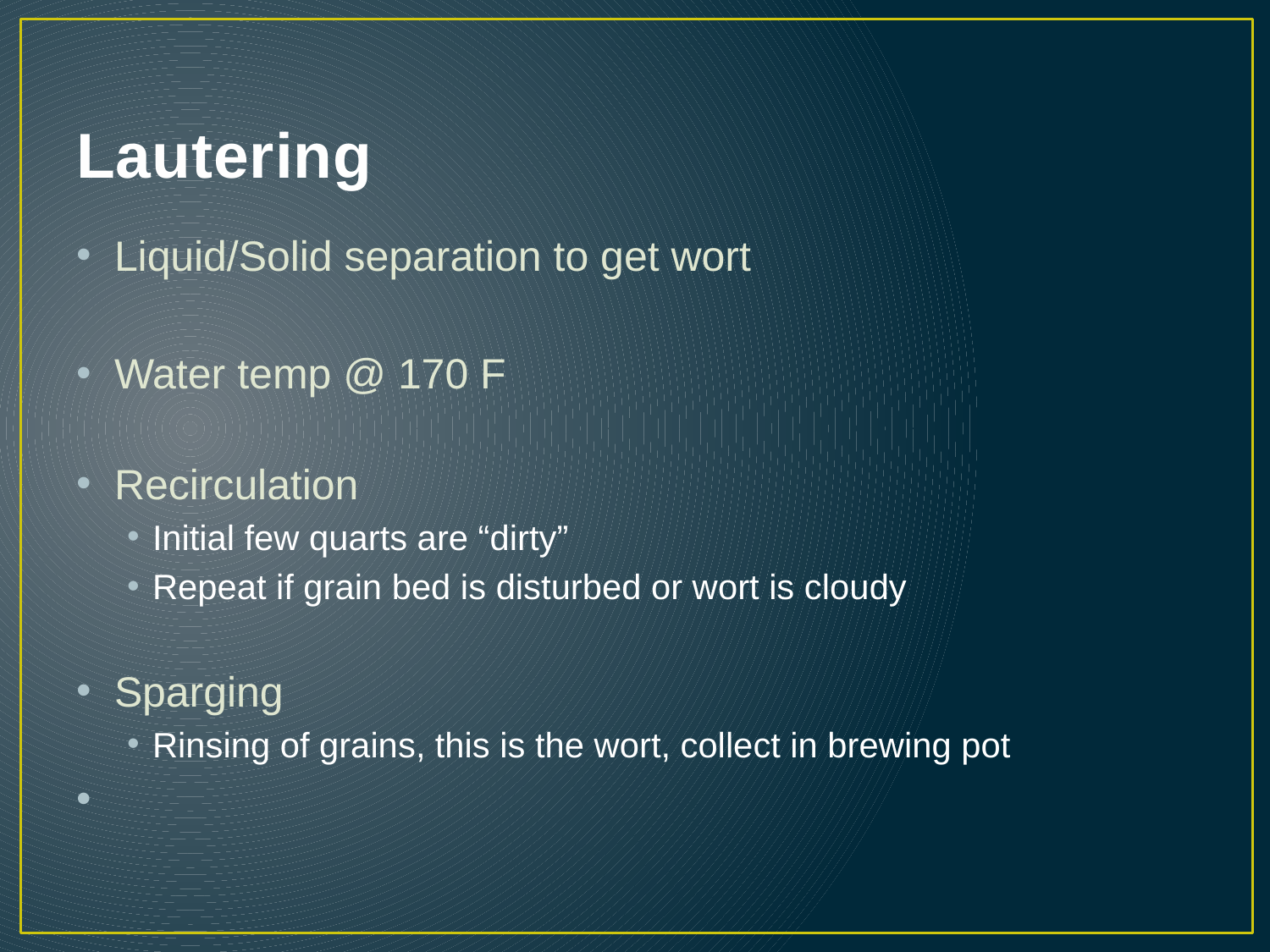

# Lautering
Liquid/Solid separation to get wort

Water temp @ 170 F
Recirculation
Initial few quarts are “dirty”
Repeat if grain bed is disturbed or wort is cloudy

Sparging
Rinsing of grains, this is the wort, collect in brewing pot